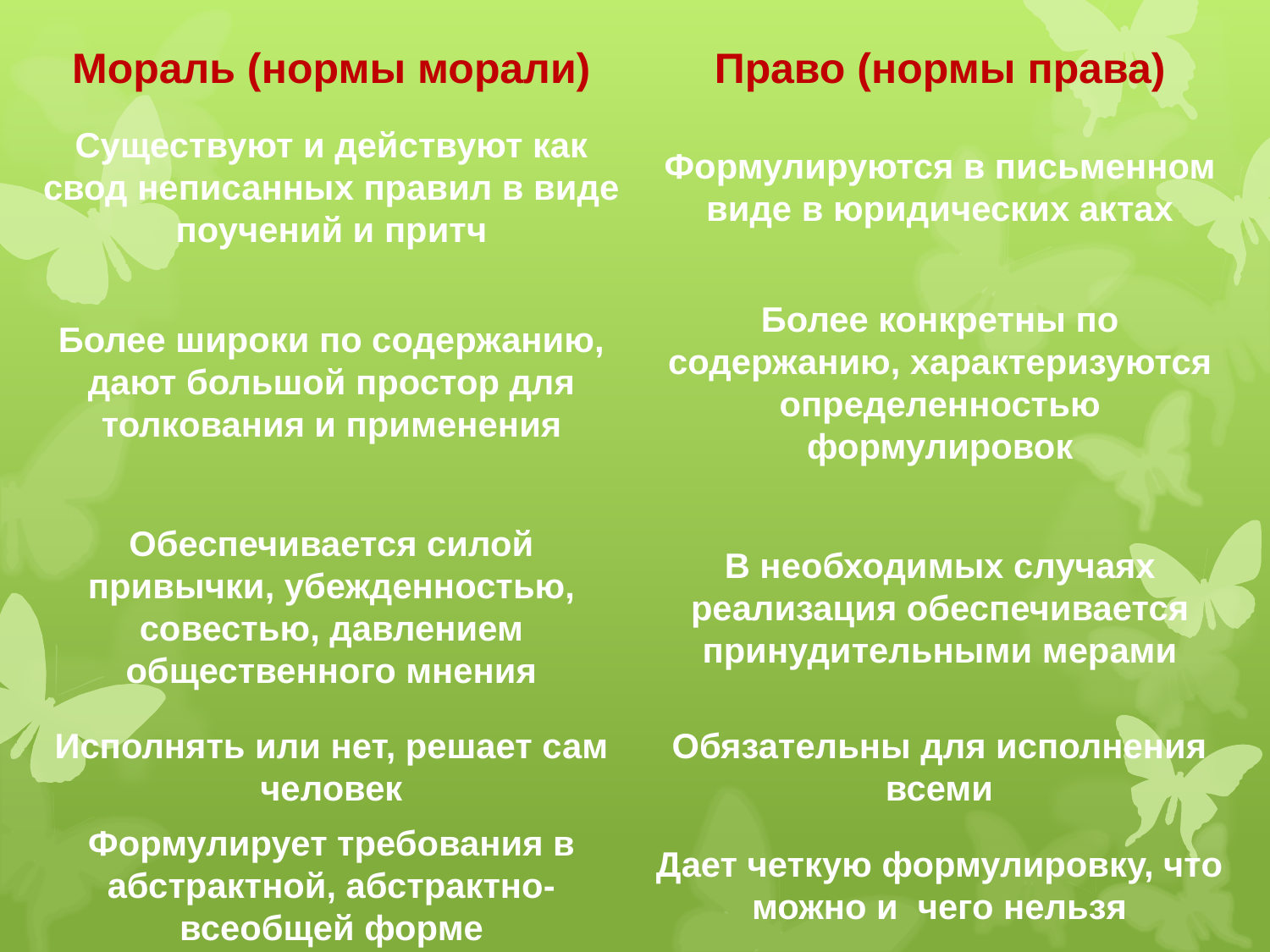

Мораль (нормы морали)
Право (нормы права)
Существуют и действуют как свод неписанных правил в виде поучений и притч
Формулируются в письменном виде в юридических актах
Более широки по содержанию, дают большой простор для толкования и применения
Более конкретны по содержанию, характеризуются определенностью формулировок
Обеспечивается силой привычки, убежденностью, совестью, давлением общественного мнения
В необходимых случаях реализация обеспечивается принудительными мерами
Исполнять или нет, решает сам человек
Обязательны для исполнения всеми
Формулирует требования в абстрактной, абстрактно-всеобщей форме
Дает четкую формулировку, что можно и  чего нельзя